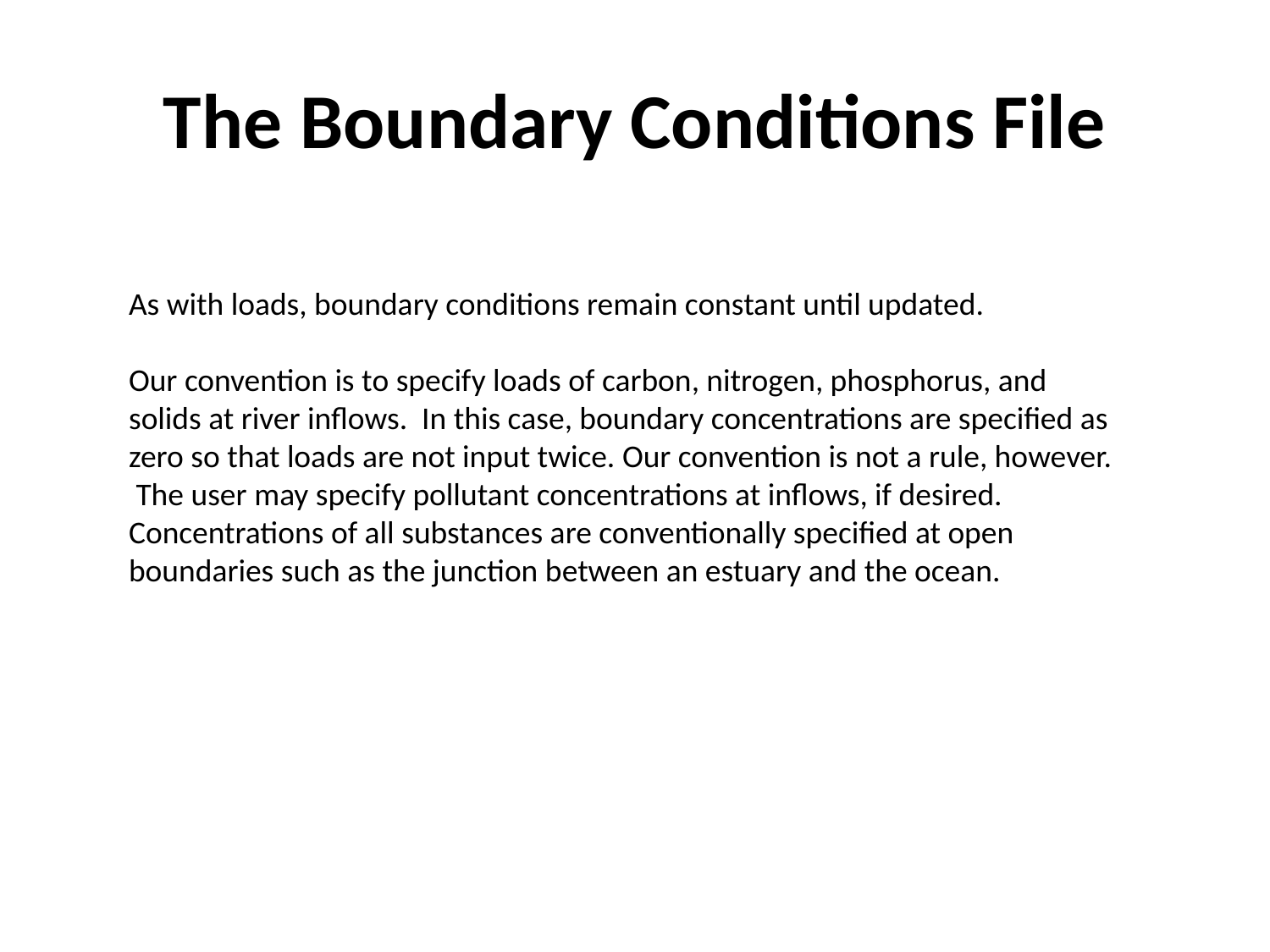

# The Boundary Conditions File
As with loads, boundary conditions remain constant until updated.

Our convention is to specify loads of carbon, nitrogen, phosphorus, and solids at river inflows.  In this case, boundary concentrations are specified as zero so that loads are not input twice. Our convention is not a rule, however.  The user may specify pollutant concentrations at inflows, if desired.
Concentrations of all substances are conventionally specified at open boundaries such as the junction between an estuary and the ocean.